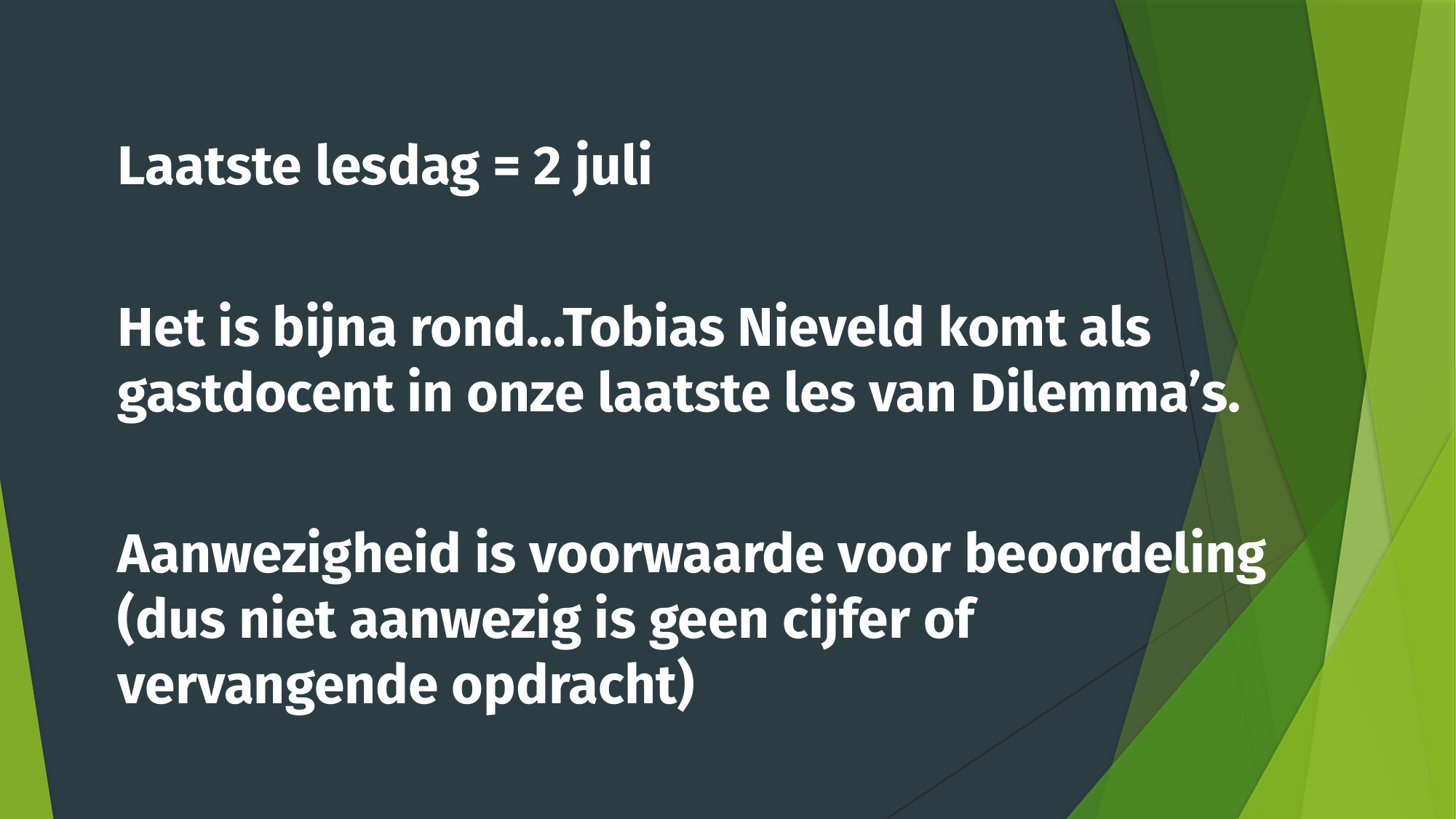

Laatste lesdag = 2 juli

Het is bijna rond…Tobias Nieveld komt als gastdocent in onze laatste les van Dilemma’s.

Aanwezigheid is voorwaarde voor beoordeling (dus niet aanwezig is geen cijfer of vervangende opdracht)